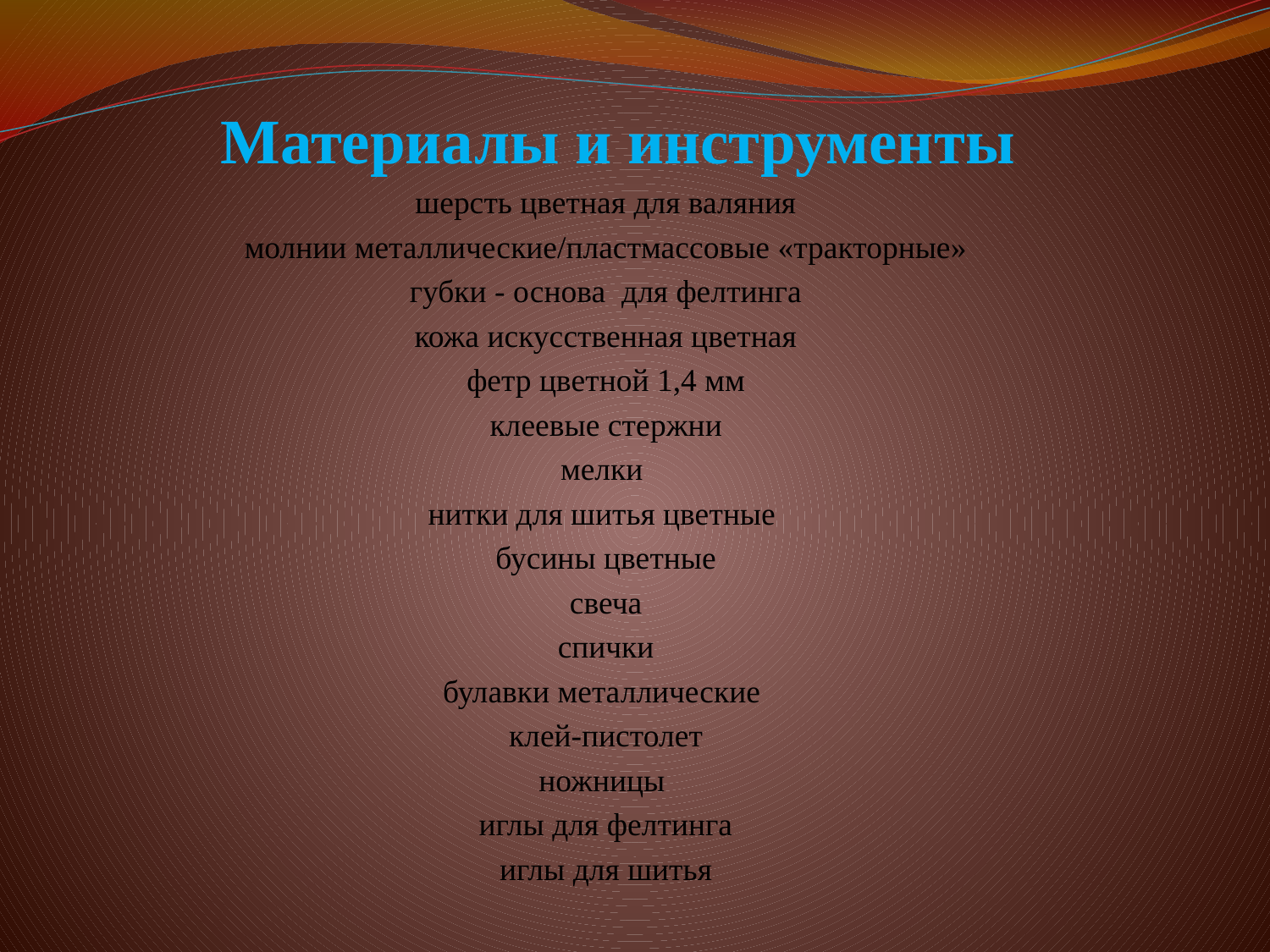

# Материалы и инструменты
шерсть цветная для валяния
молнии металлические/пластмассовые «тракторные»
губки - основа  для фелтинга
кожа искусственная цветная
фетр цветной 1,4 мм
клеевые стержни
мелки
нитки для шитья цветные
бусины цветные
свеча
спички
булавки металлические
клей-пистолет
ножницы
иглы для фелтинга
иглы для шитья